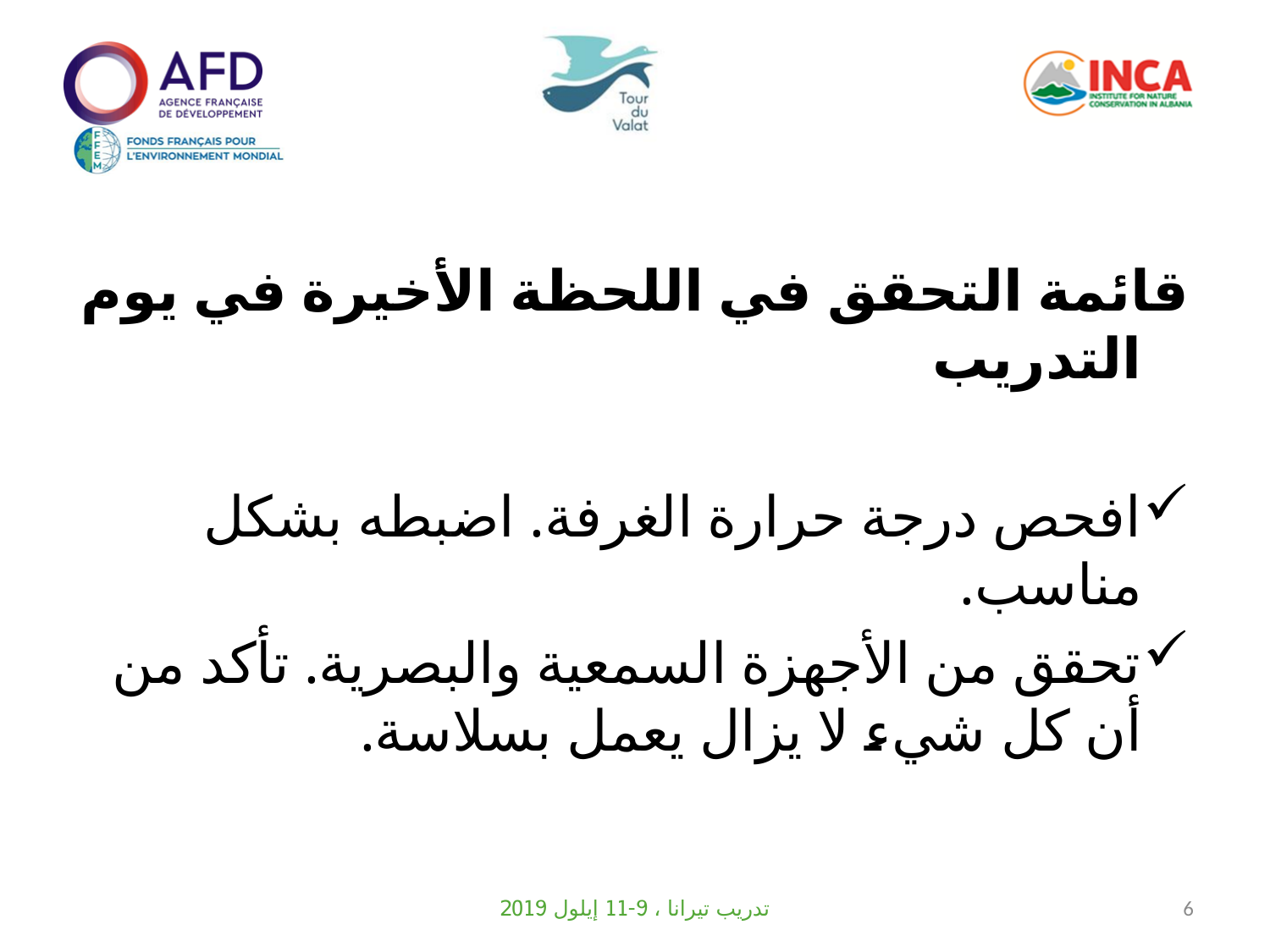

قائمة التحقق في اللحظة الأخيرة في يوم التدريب

افحص درجة حرارة الغرفة. اضبطه بشكل مناسب.
تحقق من الأجهزة السمعية والبصرية. تأكد من أن كل شيء لا يزال يعمل بسلاسة.
تدريب تيرانا ، 9-11 إيلول 2019
6